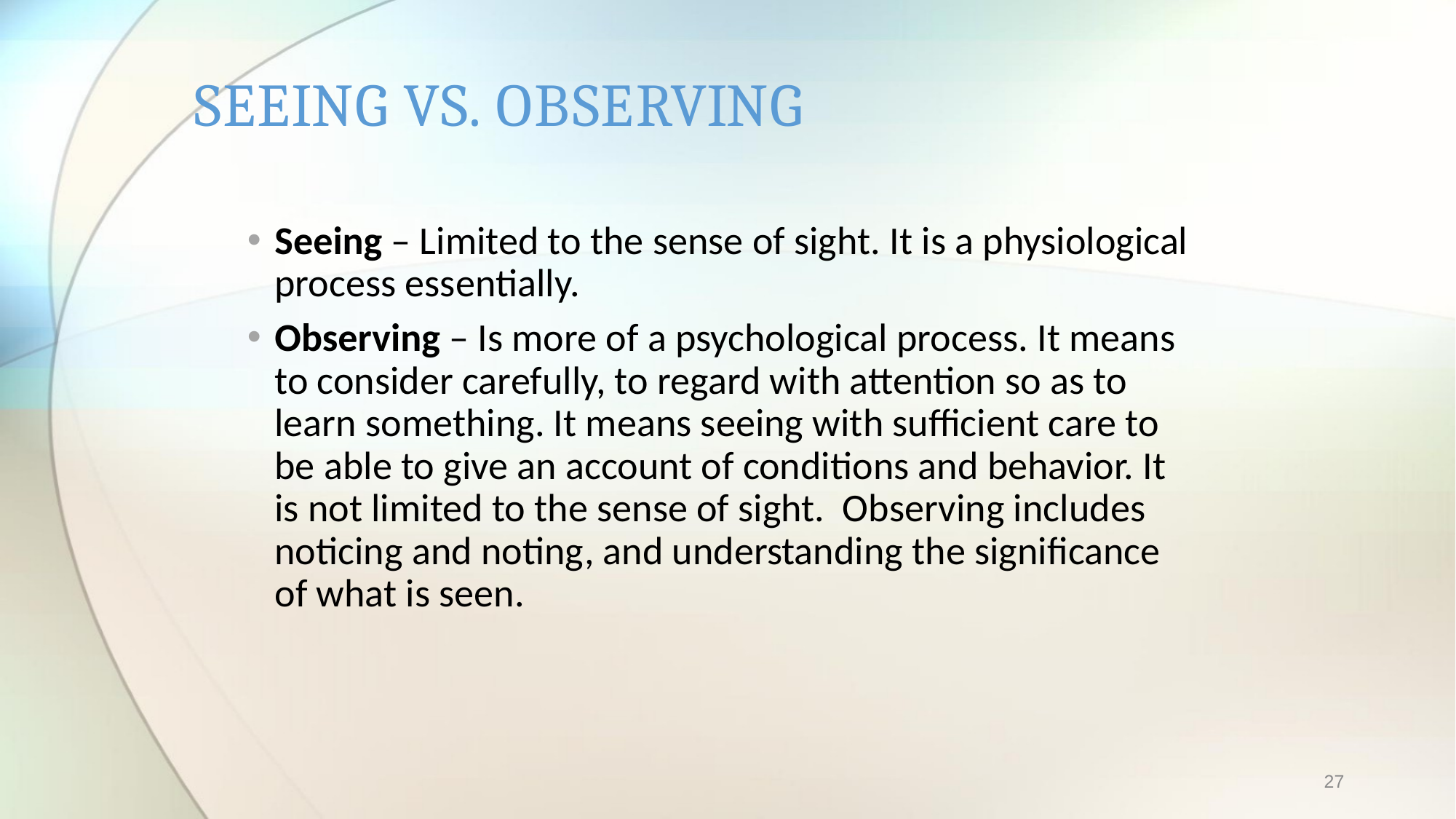

# SEEING VS. OBSERVING
Seeing – Limited to the sense of sight. It is a physiological process essentially.
Observing – Is more of a psychological process. It means to consider carefully, to regard with attention so as to learn something. It means seeing with sufficient care to be able to give an account of conditions and behavior. It is not limited to the sense of sight.  Observing includes noticing and noting, and understanding the significance of what is seen.
27